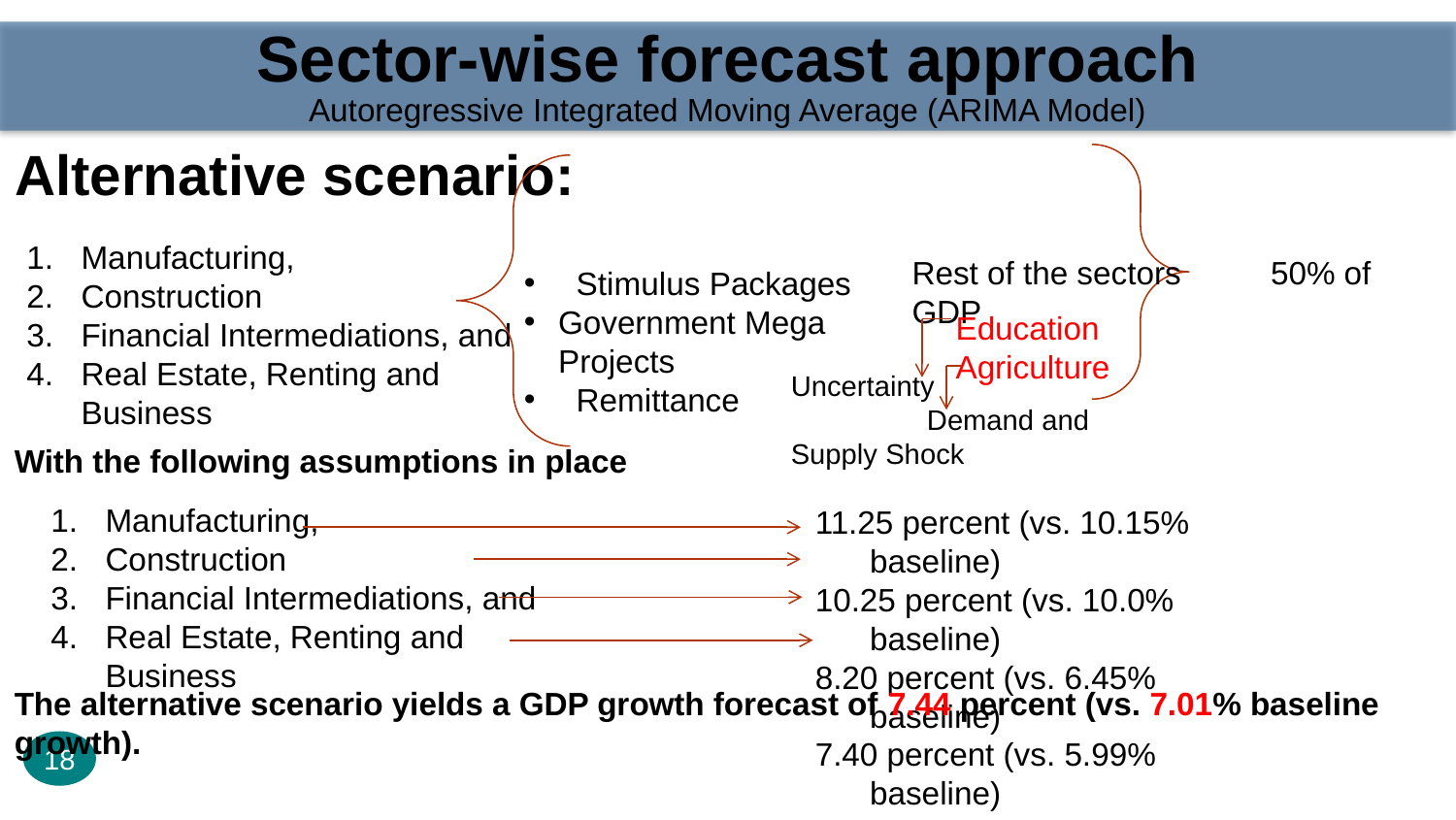

Sector-wise forecast approach
Autoregressive Integrated Moving Average (ARIMA Model)
Alternative scenario:

Manufacturing,
Construction
Financial Intermediations, and
Real Estate, Renting and Business
Rest of the sectors          50% of GDP
  Stimulus Packages
Government Mega Projects
  Remittance
Education
Agriculture
Uncertainty
                 Demand and Supply Shock
With the following assumptions in place

Manufacturing,
Construction
Financial Intermediations, and
Real Estate, Renting and Business
11.25 percent (vs. 10.15% baseline)
10.25 percent (vs. 10.0% baseline)
8.20 percent (vs. 6.45% baseline)
7.40 percent (vs. 5.99% baseline)
The alternative scenario yields a GDP growth forecast of 7.44 percent (vs. 7.01% baseline growth).
18